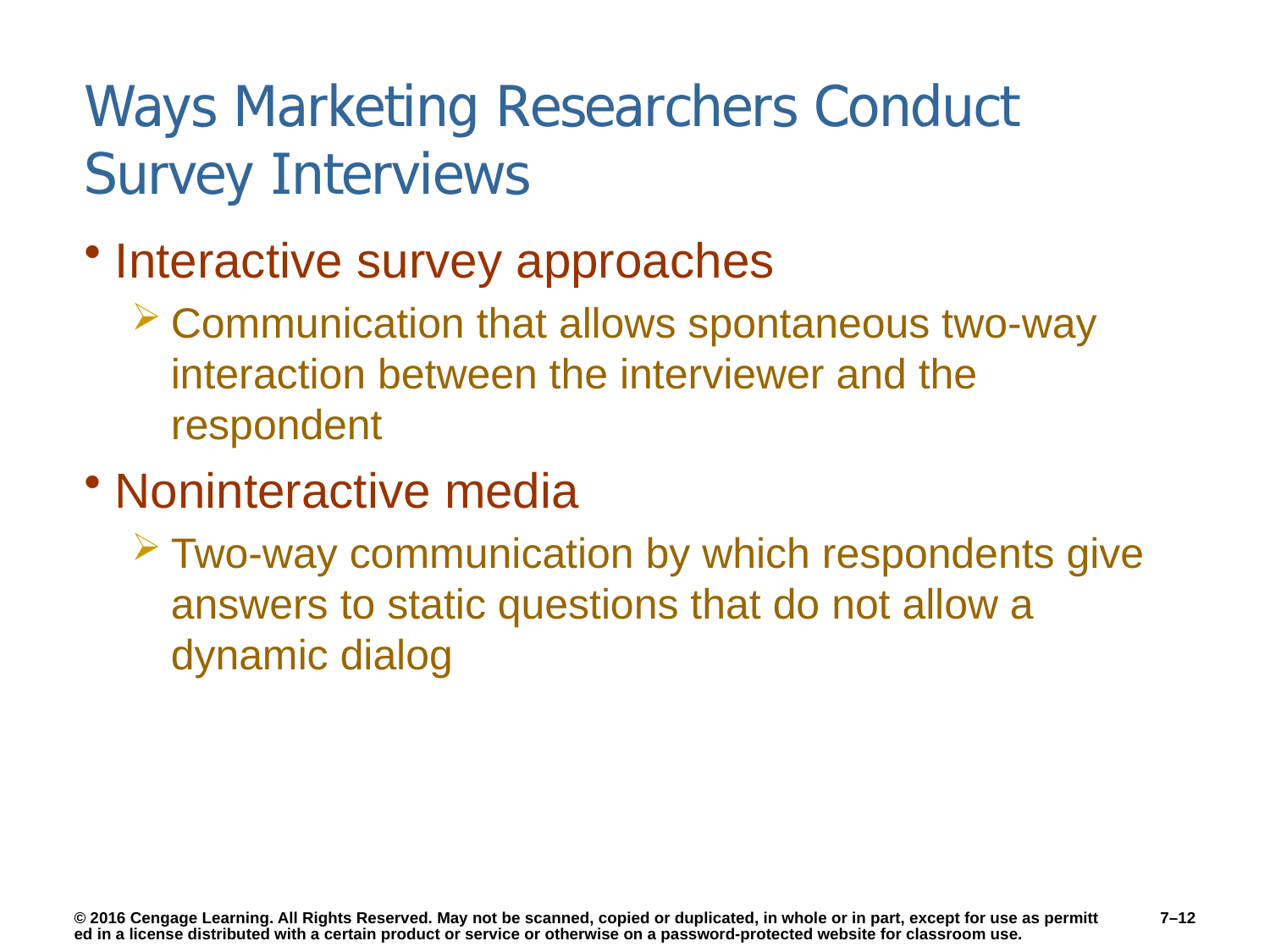

# Ways Marketing Researchers Conduct Survey Interviews
Interactive survey approaches
Communication that allows spontaneous two-way interaction between the interviewer and the respondent
Noninteractive media
Two-way communication by which respondents give answers to static questions that do not allow a dynamic dialog
7–12
© 2016 Cengage Learning. All Rights Reserved. May not be scanned, copied or duplicated, in whole or in part, except for use as permitted in a license distributed with a certain product or service or otherwise on a password-protected website for classroom use.